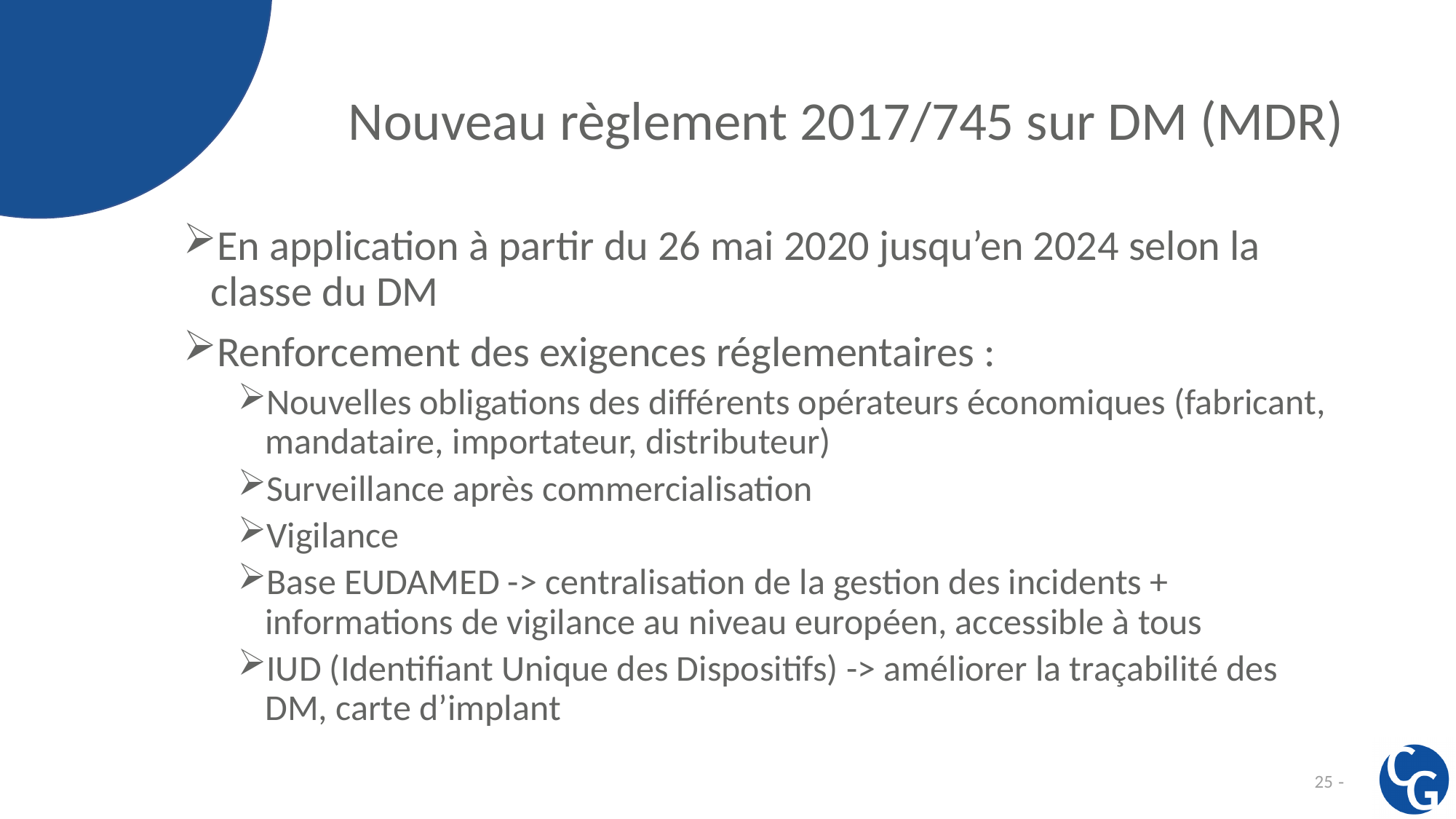

# Nouveau règlement 2017/745 sur DM (MDR)
En application à partir du 26 mai 2020 jusqu’en 2024 selon la classe du DM
Renforcement des exigences réglementaires :
Nouvelles obligations des différents opérateurs économiques (fabricant, mandataire, importateur, distributeur)
Surveillance après commercialisation
Vigilance
Base EUDAMED -> centralisation de la gestion des incidents + informations de vigilance au niveau européen, accessible à tous
IUD (Identifiant Unique des Dispositifs) -> améliorer la traçabilité des DM, carte d’implant
25 -